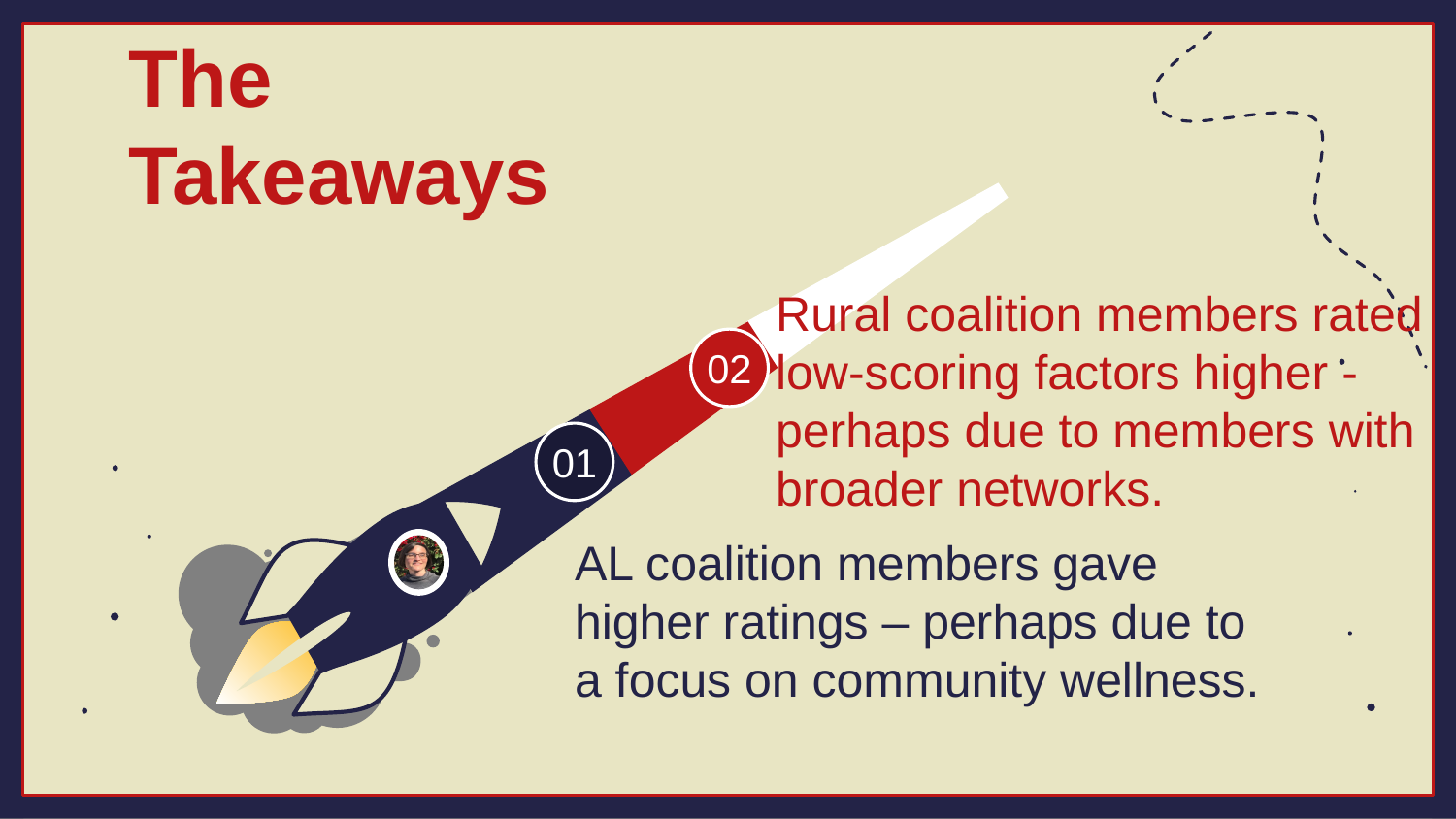

# The Takeaways

02
Rural coalition members rated low-scoring factors higher -  perhaps due to members with broader networks.

01

AL coalition members gave higher ratings – perhaps due to a focus on community wellness.